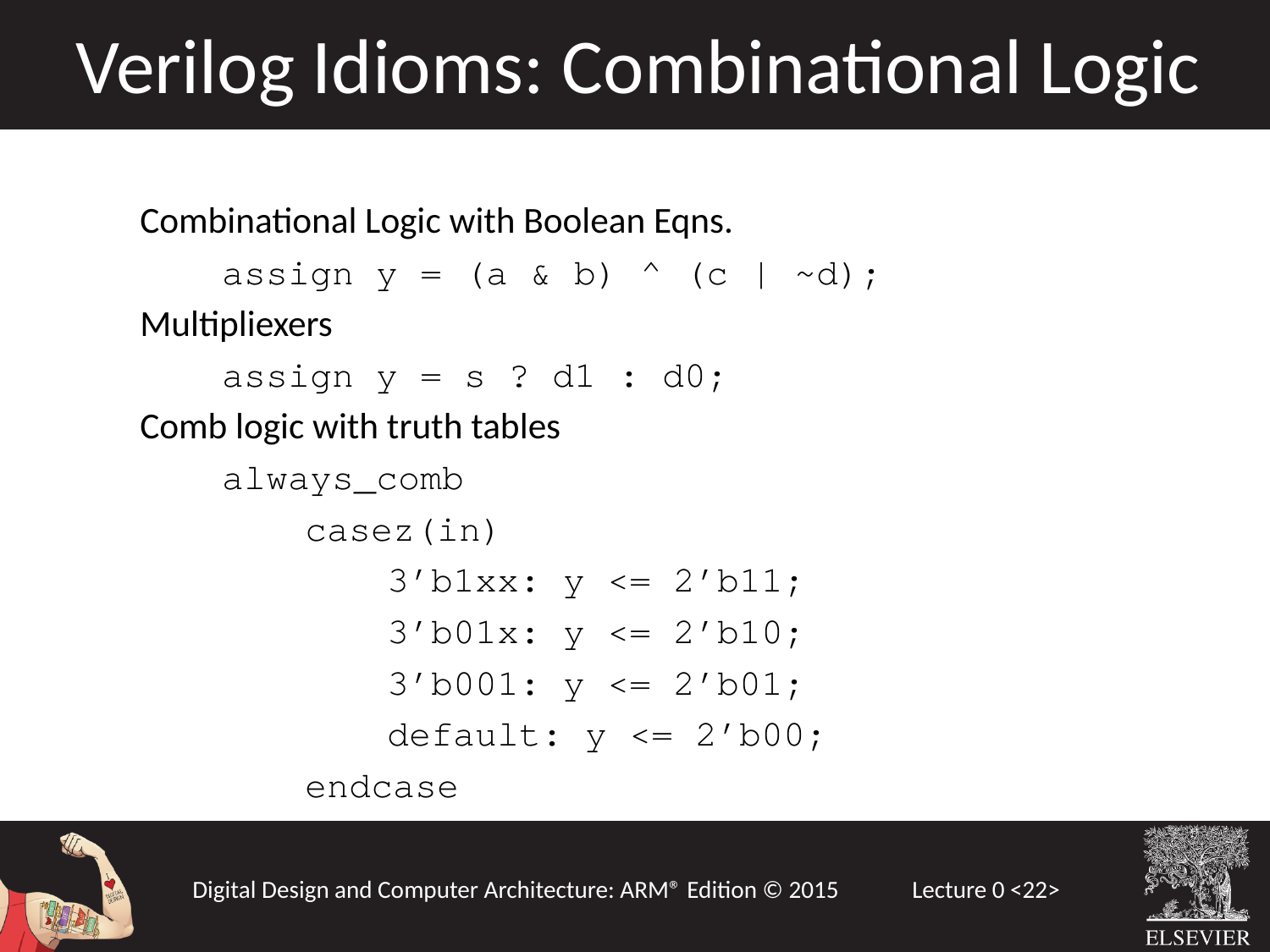

Verilog Idioms: Combinational Logic
Combinational Logic with Boolean Eqns.
	assign y = (a & b) ^ (c | ~d);
Multipliexers
	assign y = s ? d1 : d0;
Comb logic with truth tables
	always_comb
		casez(in)
			3’b1xx: y <= 2’b11;
			3’b01x: y <= 2’b10;
			3’b001: y <= 2’b01;
			default: y <= 2’b00;
		endcase